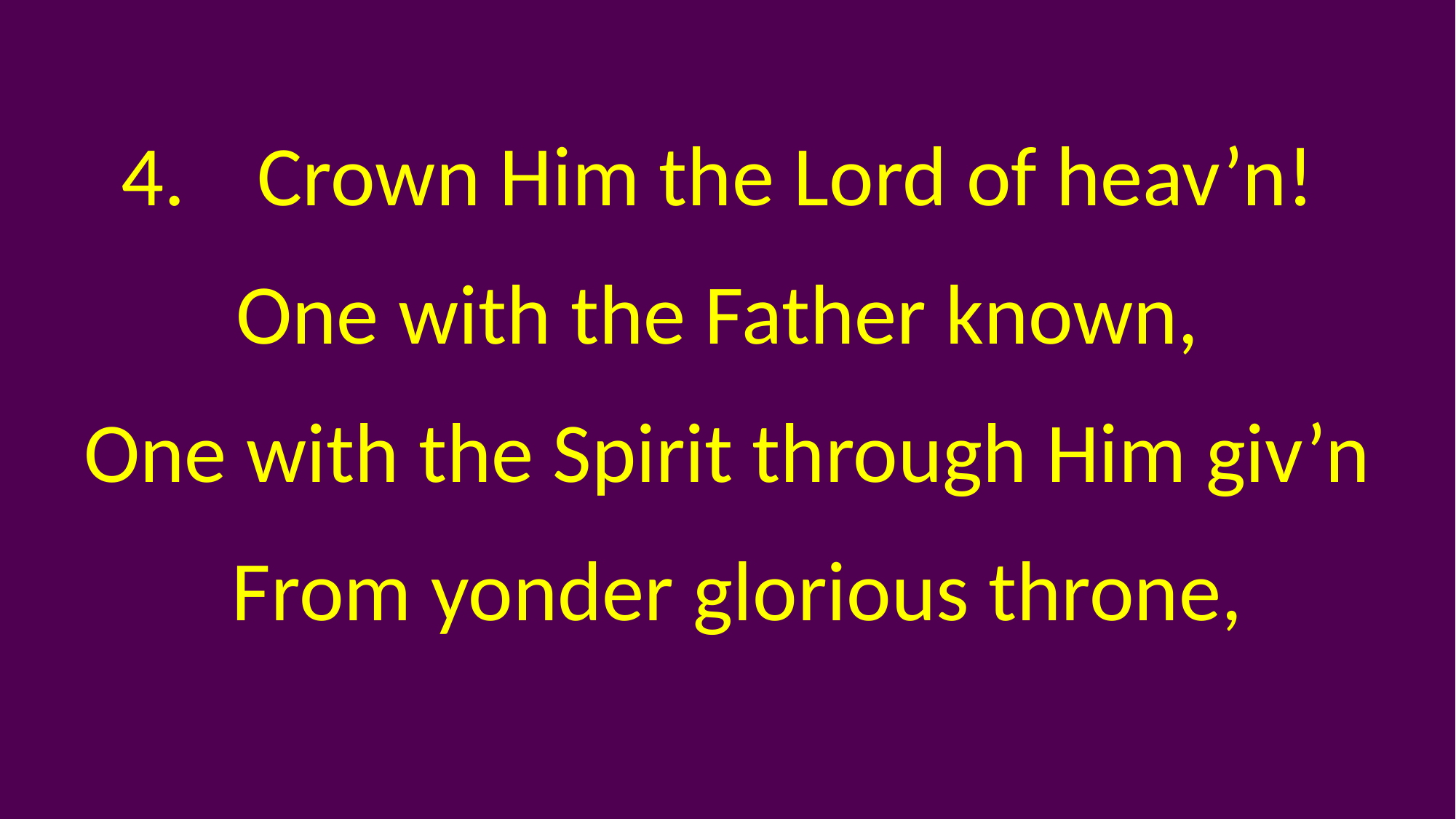

Crown Him the Lord of heav’n!
One with the Father known,
One with the Spirit through Him giv’n
 From yonder glorious throne,